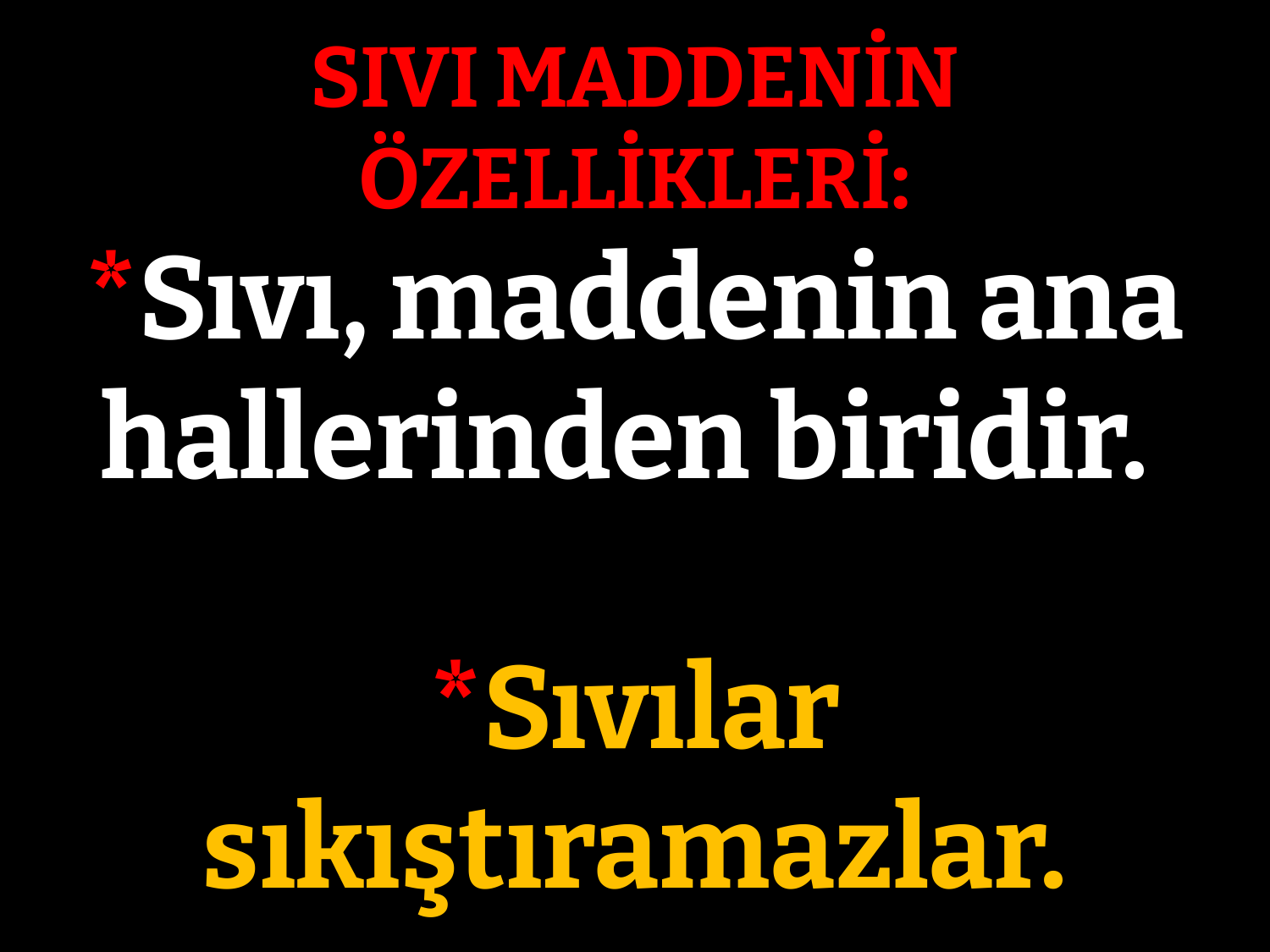

SIVI MADDENİN ÖZELLİKLERİ:
*Sıvı, maddenin ana hallerinden biridir.
*Sıvılar sıkıştıramazlar.